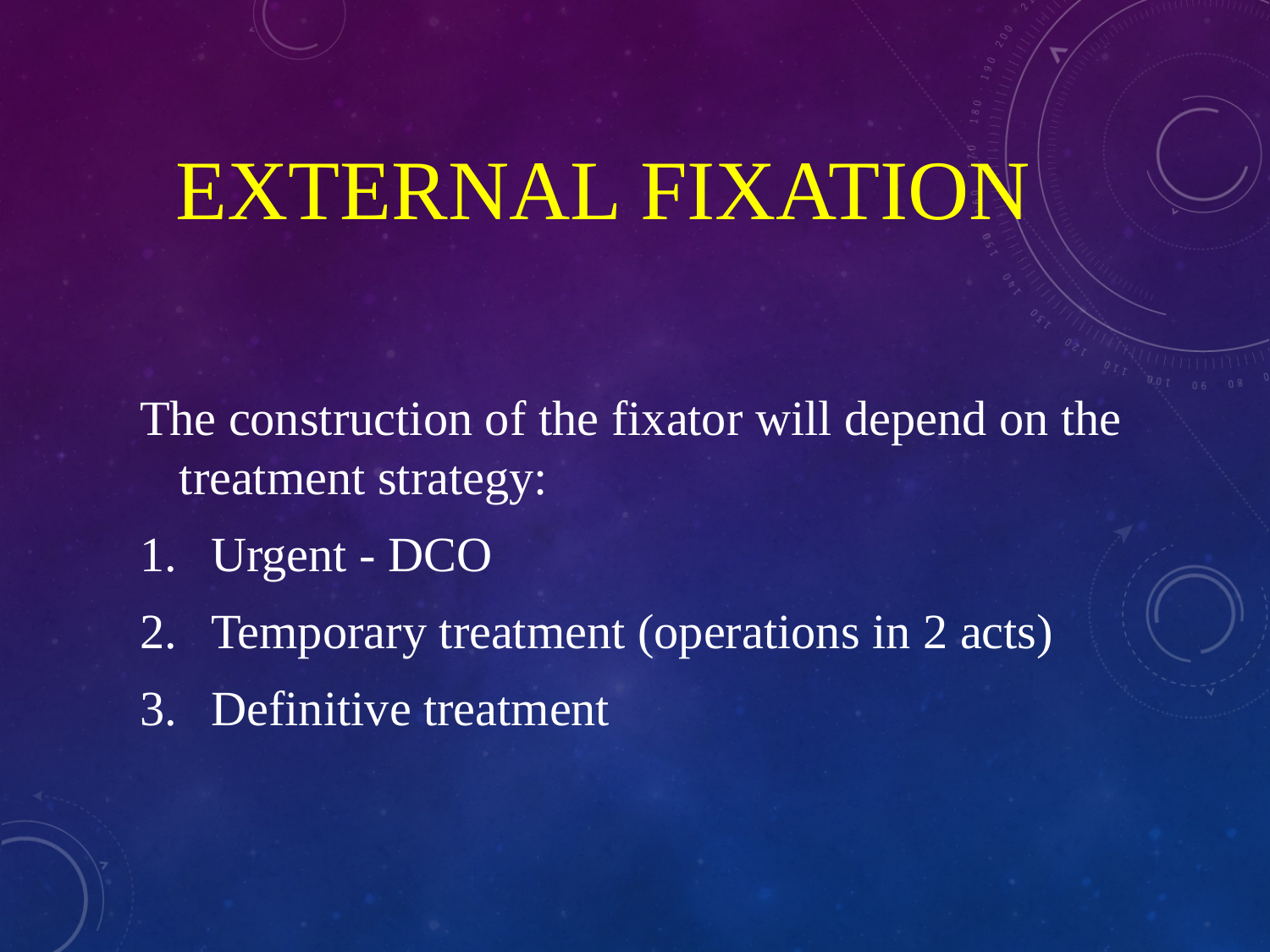

# external fixation
The construction of the fixator will depend on the treatment strategy:
Urgent - DCO
Temporary treatment (operations in 2 acts)
Definitive treatment